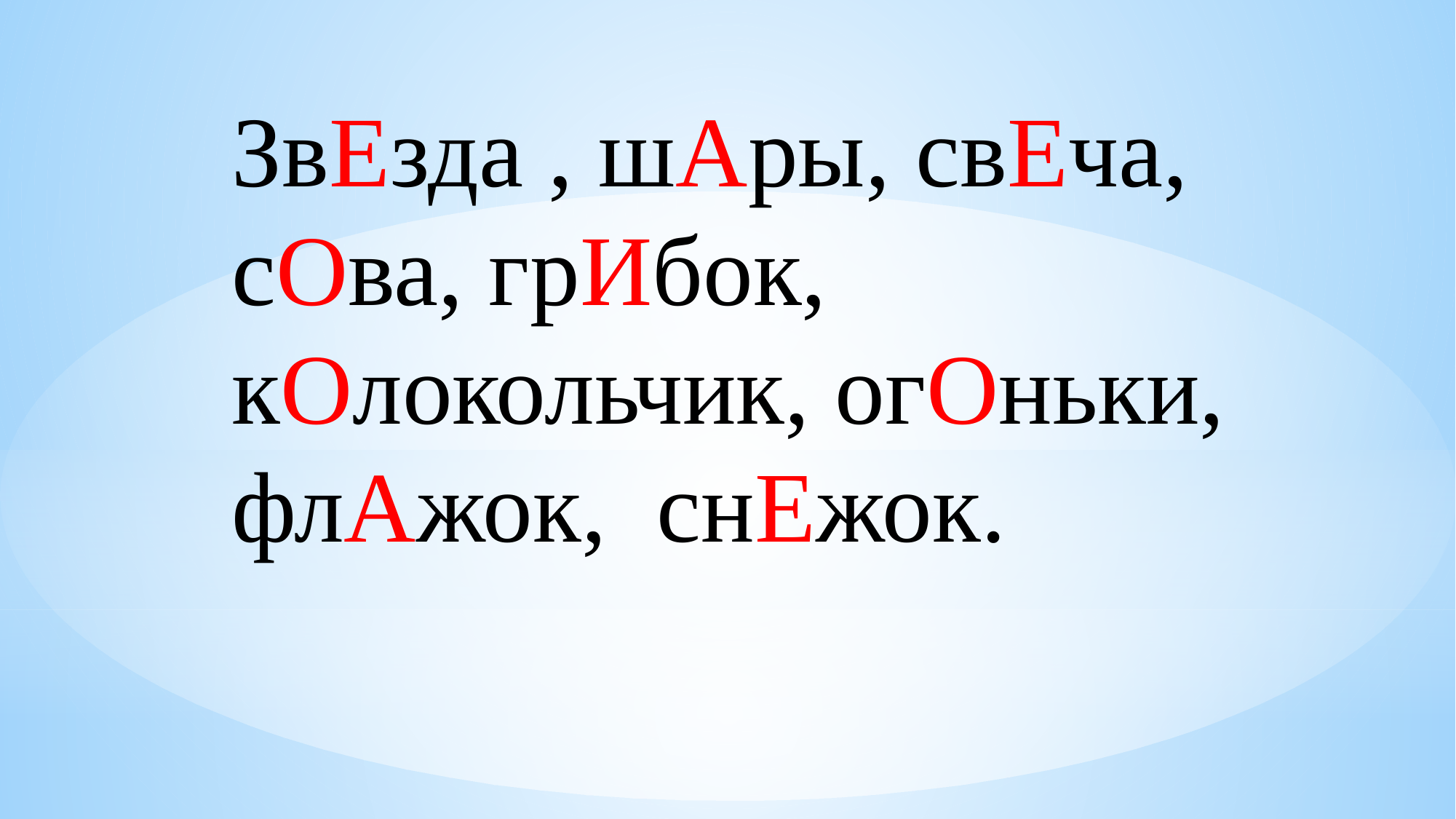

| ЗвЕзда , шАры, свЕча, сОва, грИбок, кОлокольчик, огОньки, флАжок, снЕжок. |
| --- |